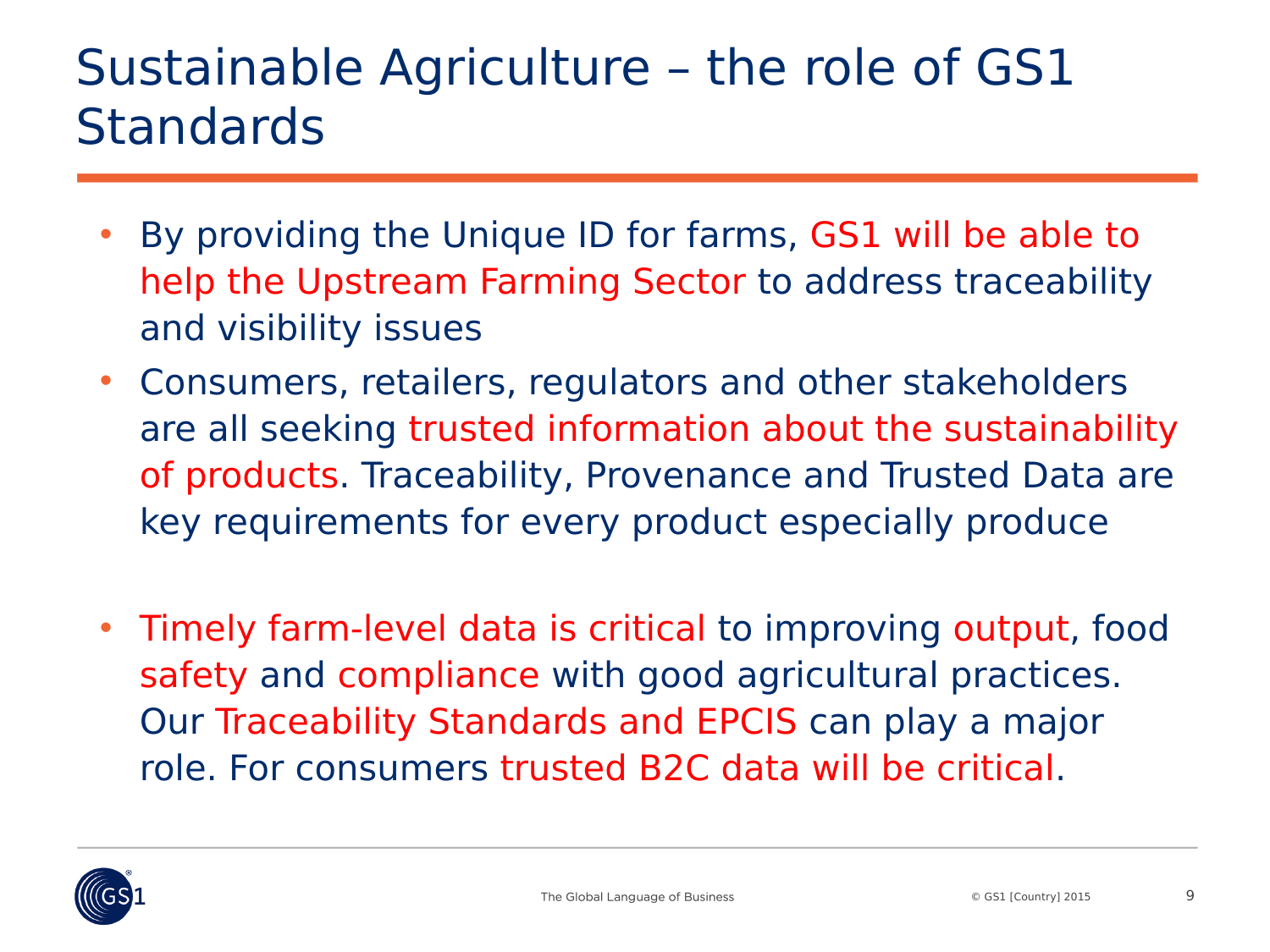

# Sustainable Agriculture – the role of GS1 Standards
By providing the Unique ID for farms, GS1 will be able to help the Upstream Farming Sector to address traceability and visibility issues
Consumers, retailers, regulators and other stakeholders  are all seeking trusted information about the sustainability of products. Traceability, Provenance and Trusted Data are key requirements for every product especially produce

Timely farm-level data is critical to improving output, food safety and compliance with good agricultural practices. Our Traceability Standards and EPCIS can play a major role. For consumers trusted B2C data will be critical.

9